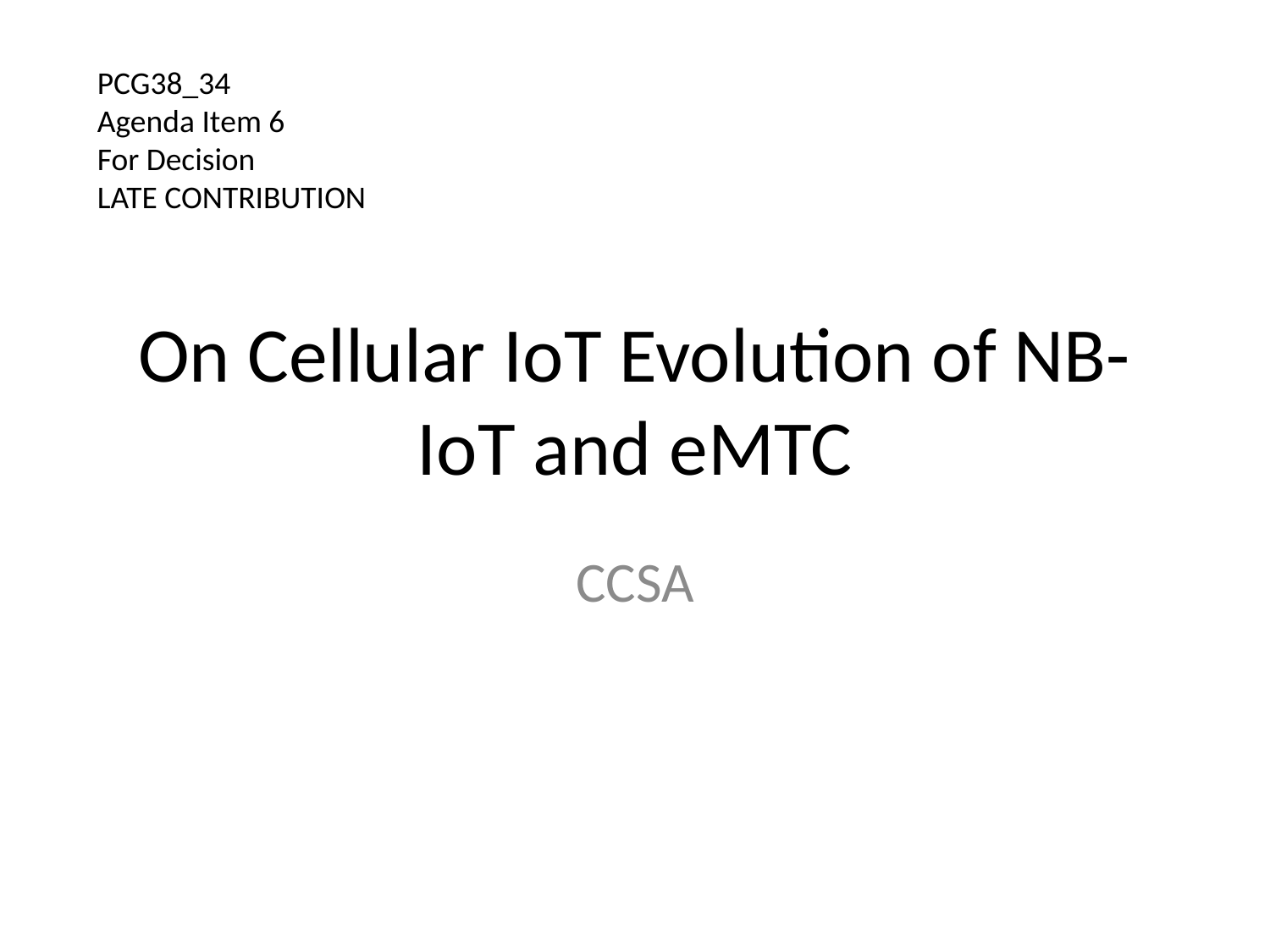

PCG38_34
Agenda Item 6
For Decision
LATE CONTRIBUTION
# On Cellular IoT Evolution of NB-IoT and eMTC
CCSA